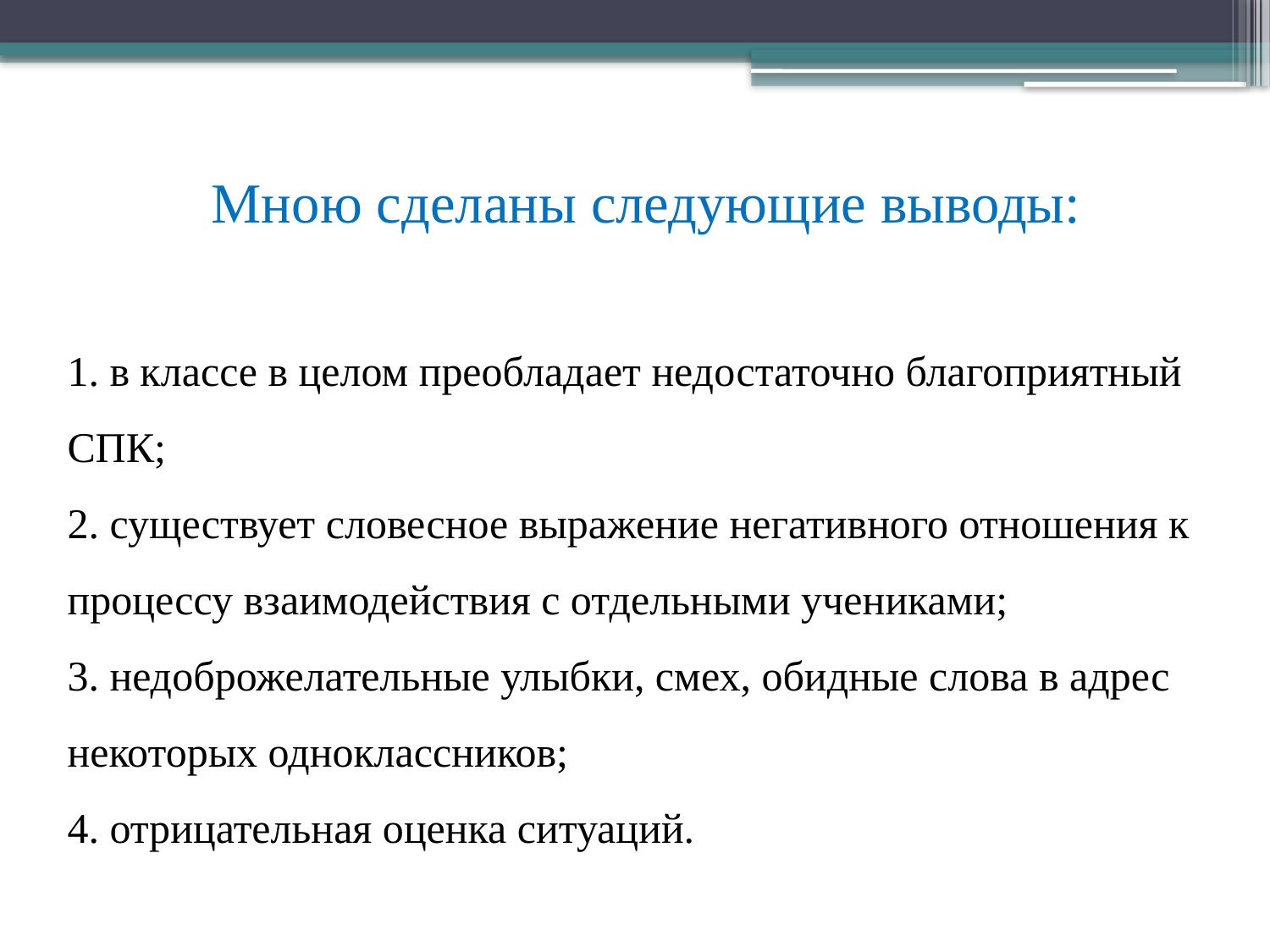

# Мною сделаны следующие выводы:
1. в классе в целом преобладает недостаточно благоприятный СПК;
2. существует словесное выражение негативного отношения к процессу взаимодействия с отдельными учениками;
3. недоброжелательные улыбки, смех, обидные слова в адрес некоторых одноклассников;
4. отрицательная оценка ситуаций.